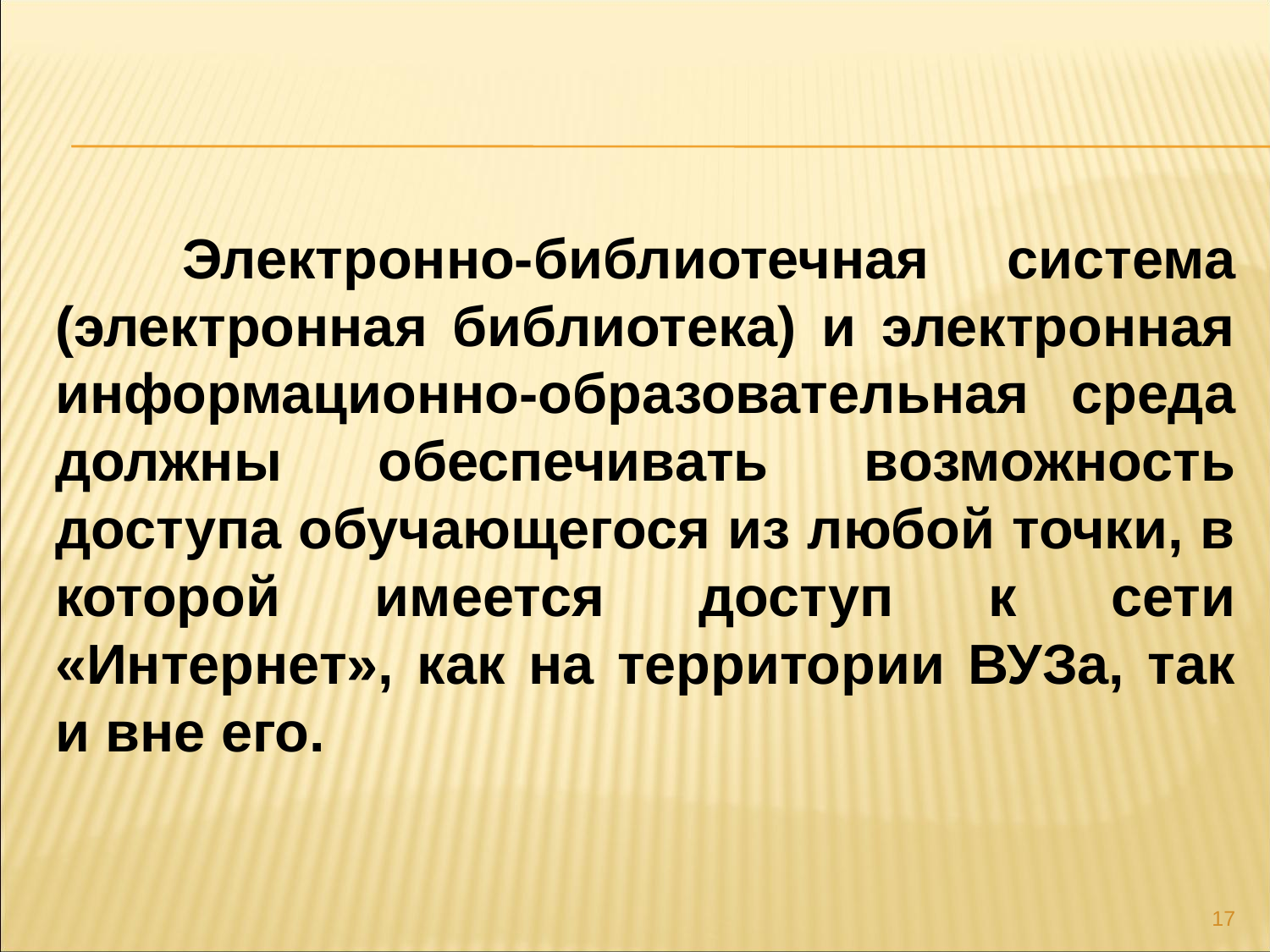

Электронно-библиотечная система (электронная библиотека) и электронная информационно-образовательная среда должны обеспечивать возможность доступа обучающегося из любой точки, в которой имеется доступ к сети «Интернет», как на территории ВУЗа, так и вне его.
17